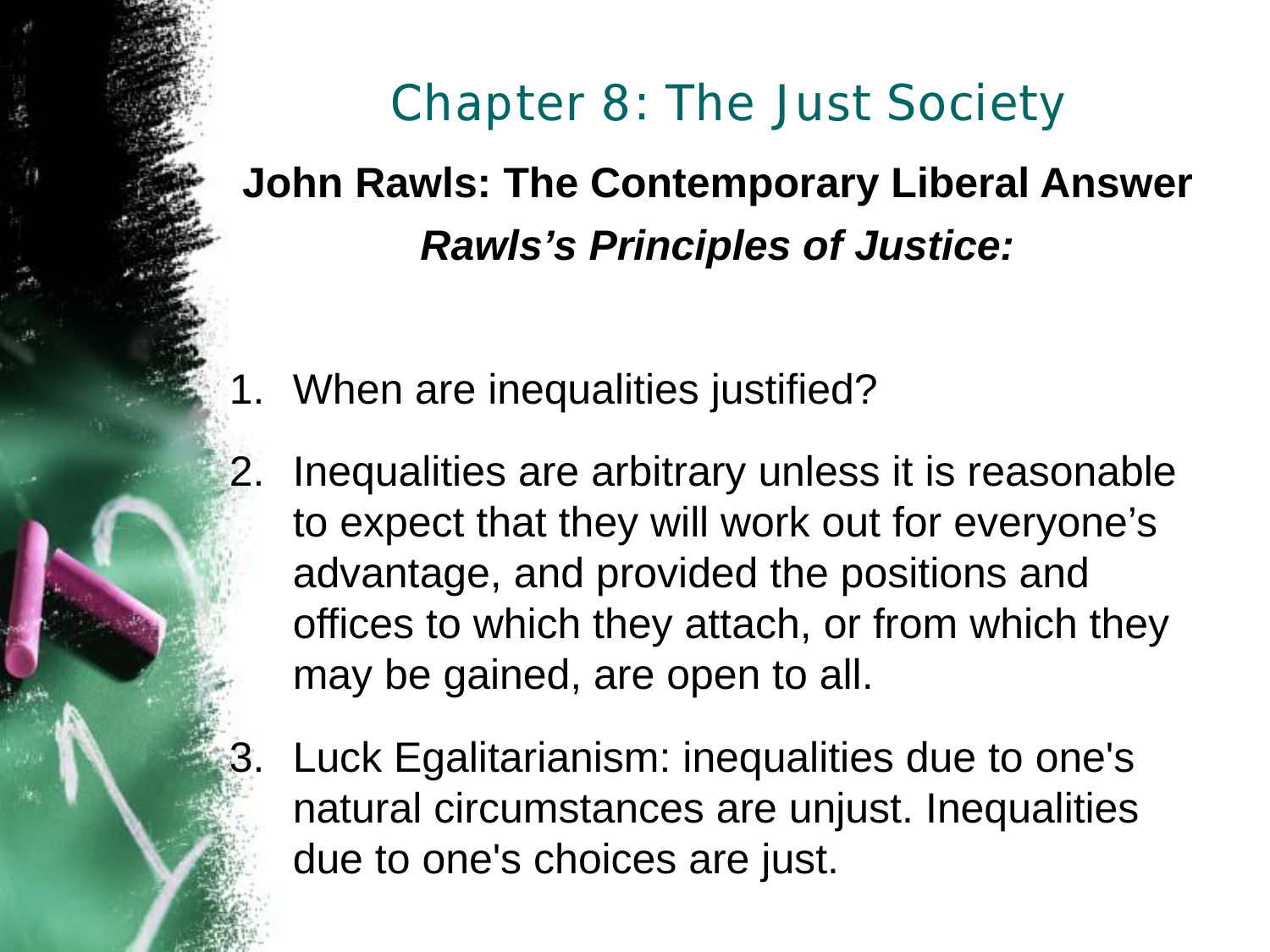

# Chapter 8: The Just Society
John Rawls: The Contemporary Liberal Answer
Rawls’s Principles of Justice:

When are inequalities justified?
Inequalities are arbitrary unless it is reasonable to expect that they will work out for everyone’s advantage, and provided the positions and offices to which they attach, or from which they may be gained, are open to all.
Luck Egalitarianism: inequalities due to one's natural circumstances are unjust. Inequalities due to one's choices are just.